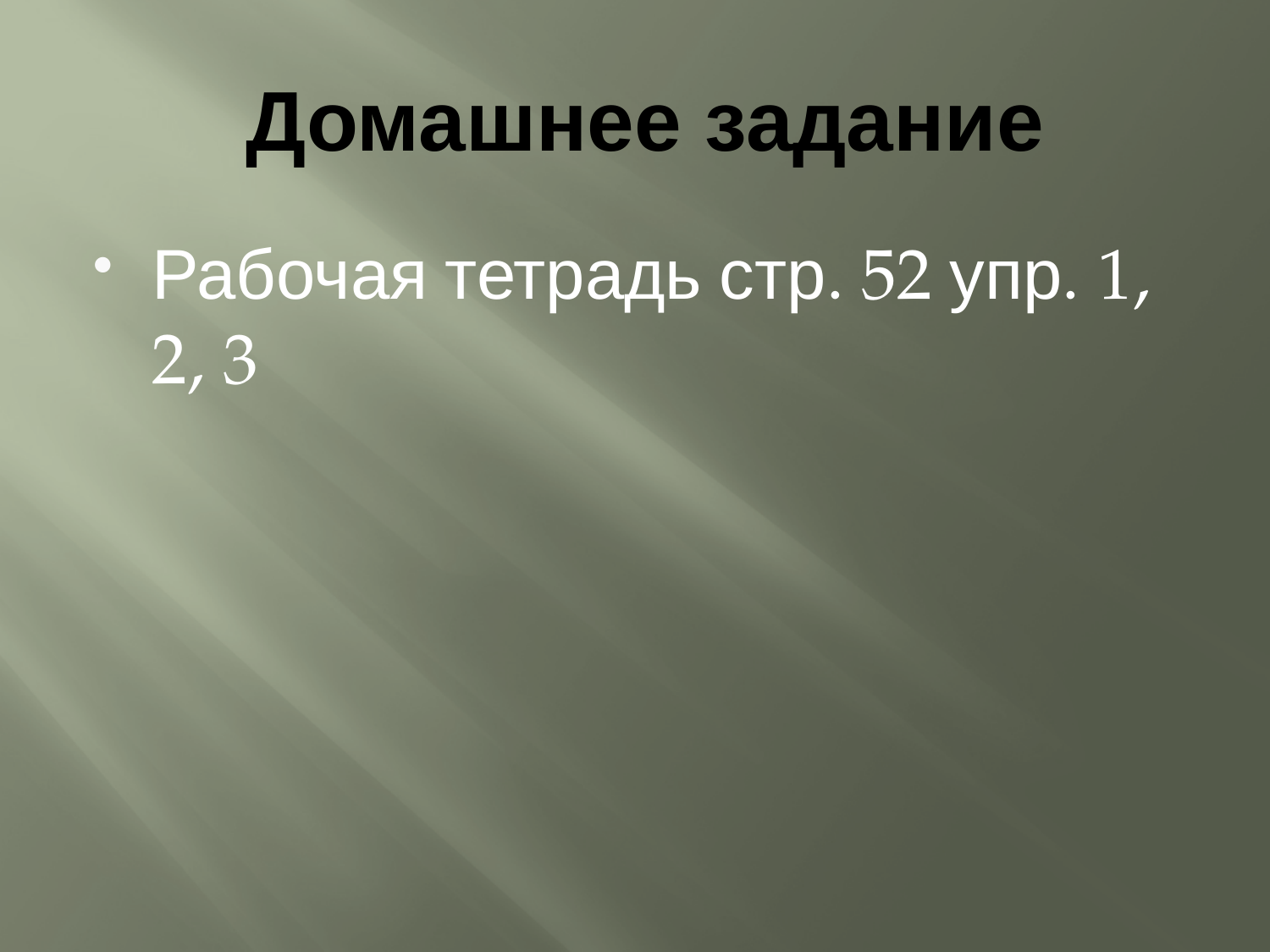

# Домашнее задание
Рабочая тетрадь стр. 52 упр. 1, 2, 3